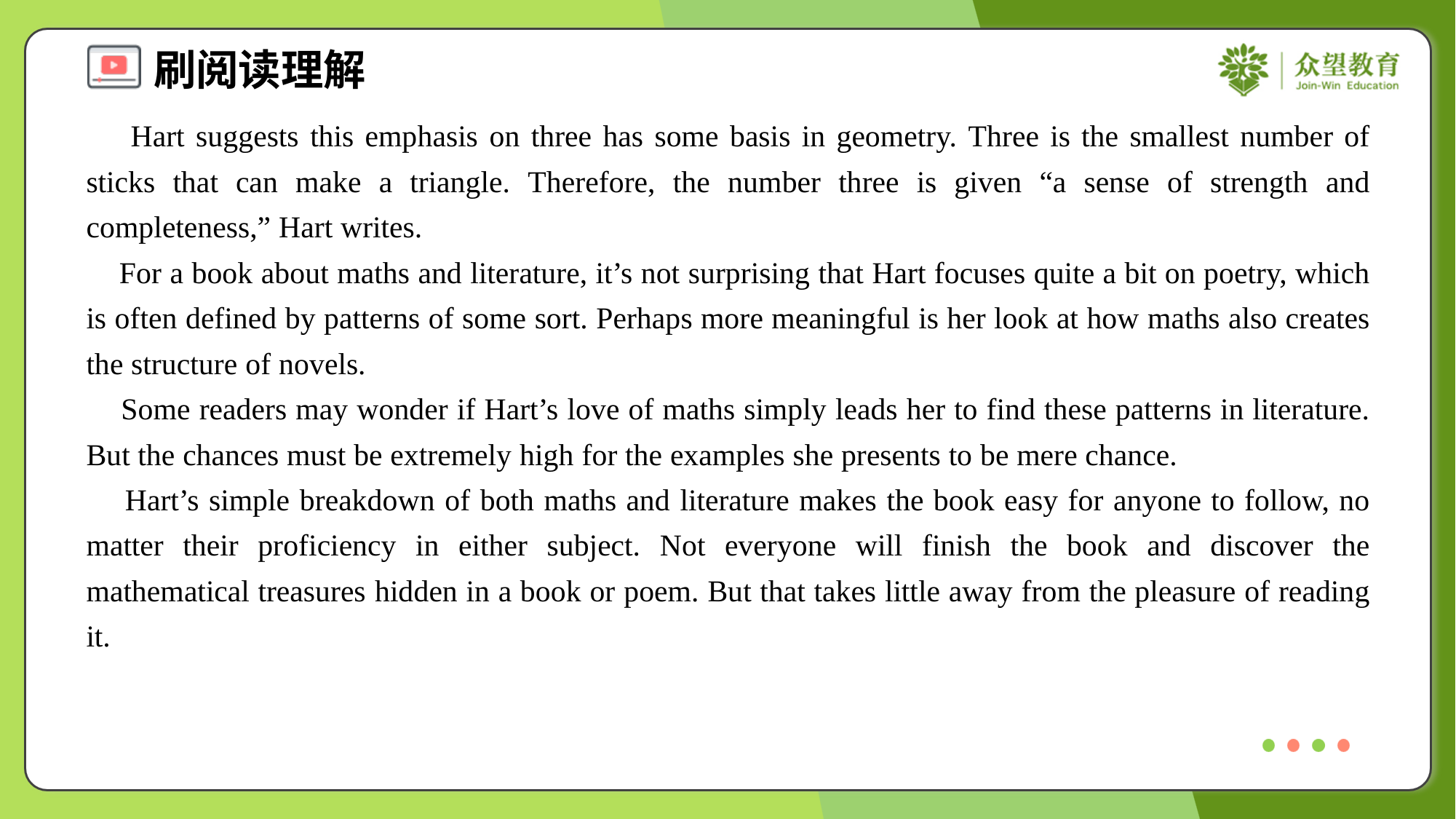

Hart suggests this emphasis on three has some basis in geometry. Three is the smallest number of sticks that can make a triangle. Therefore, the number three is given “a sense of strength and completeness,” Hart writes.
    For a book about maths and literature, it’s not surprising that Hart focuses quite a bit on poetry, which is often defined by patterns of some sort. Perhaps more meaningful is her look at how maths also creates the structure of novels.
    Some readers may wonder if Hart’s love of maths simply leads her to find these patterns in literature. But the chances must be extremely high for the examples she presents to be mere chance.
    Hart’s simple breakdown of both maths and literature makes the book easy for anyone to follow, no matter their proficiency in either subject. Not everyone will finish the book and discover the mathematical treasures hidden in a book or poem. But that takes little away from the pleasure of reading it.